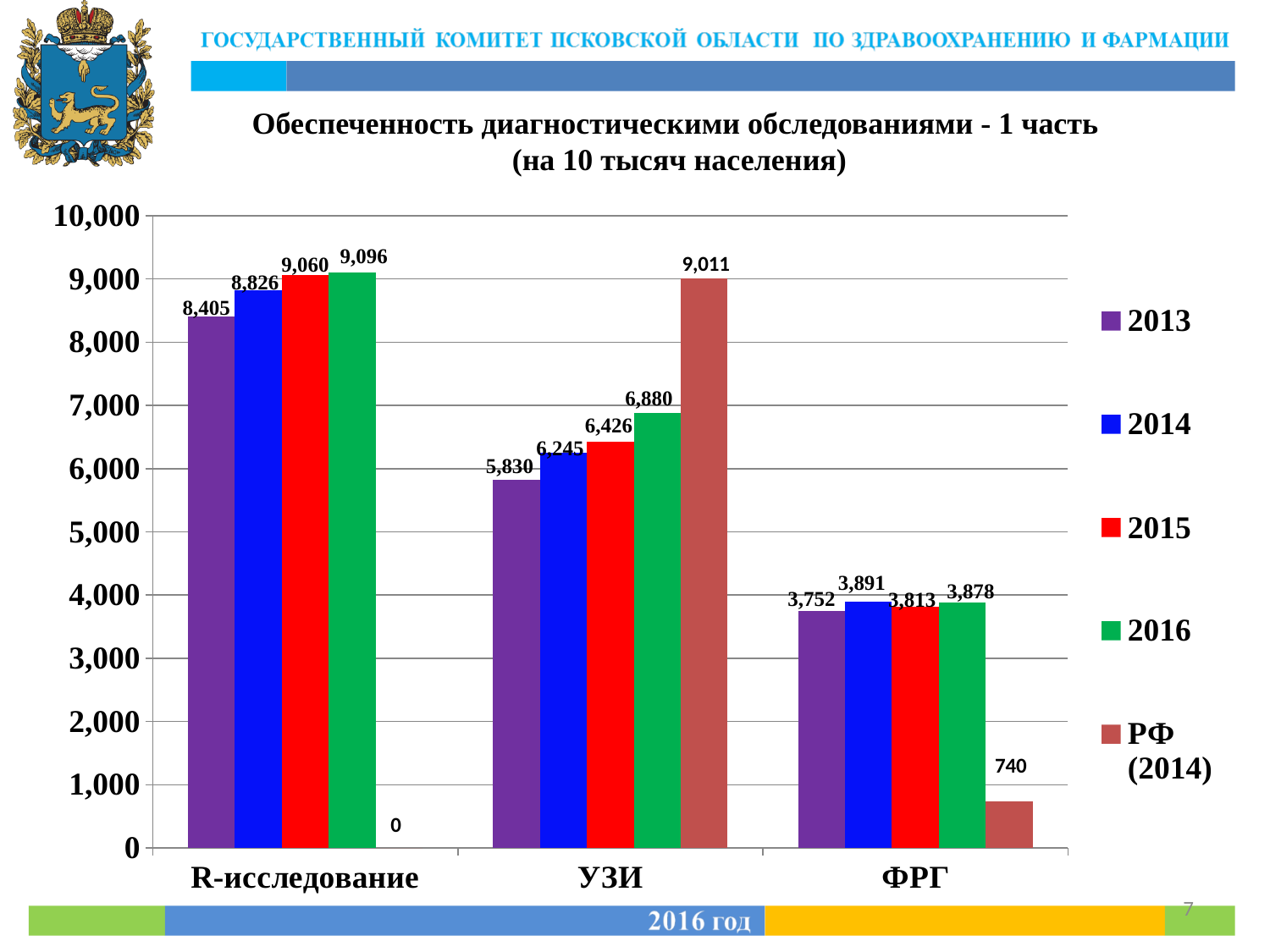

Обеспеченность диагностическими обследованиями - 1 часть
(на 10 тысяч населения)

### Chart

| Category | 2013 | 2014 | 2015 | 2016 | РФ (2014) |
|---|---|---|---|---|---|
| R-исследование | 8405.0 | 8826.0 | 9060.0 | 9096.0 | 0.0 |
| УЗИ | 5830.0 | 6245.0 | 6426.0 | 6880.0 | 9011.0 |
| ФРГ | 3752.0 | 3891.0 | 3813.0 | 3878.0 | 740.0 |
7